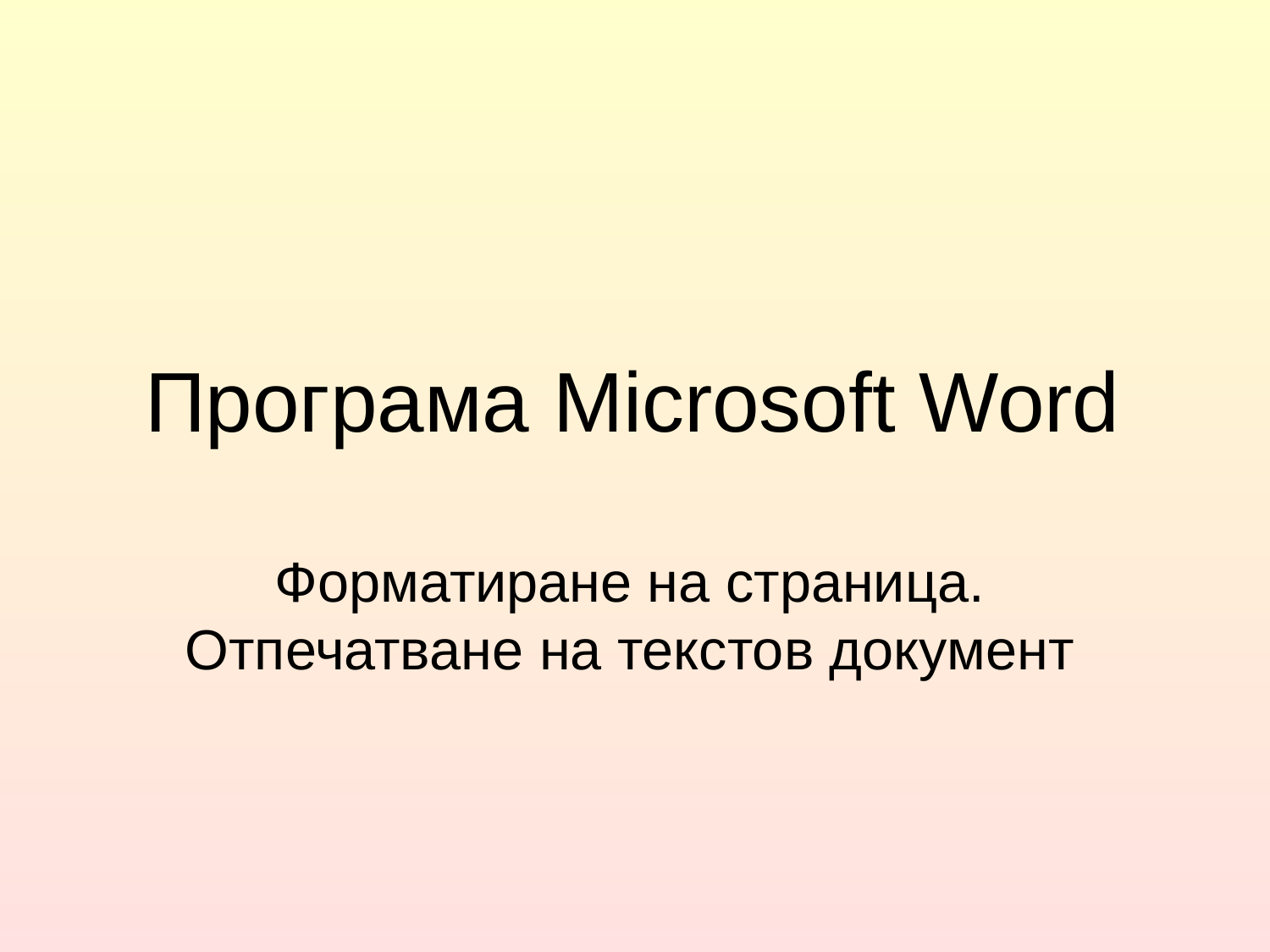

# Програма Microsoft Word
Форматиране на страница. Отпечатване на текстов документ